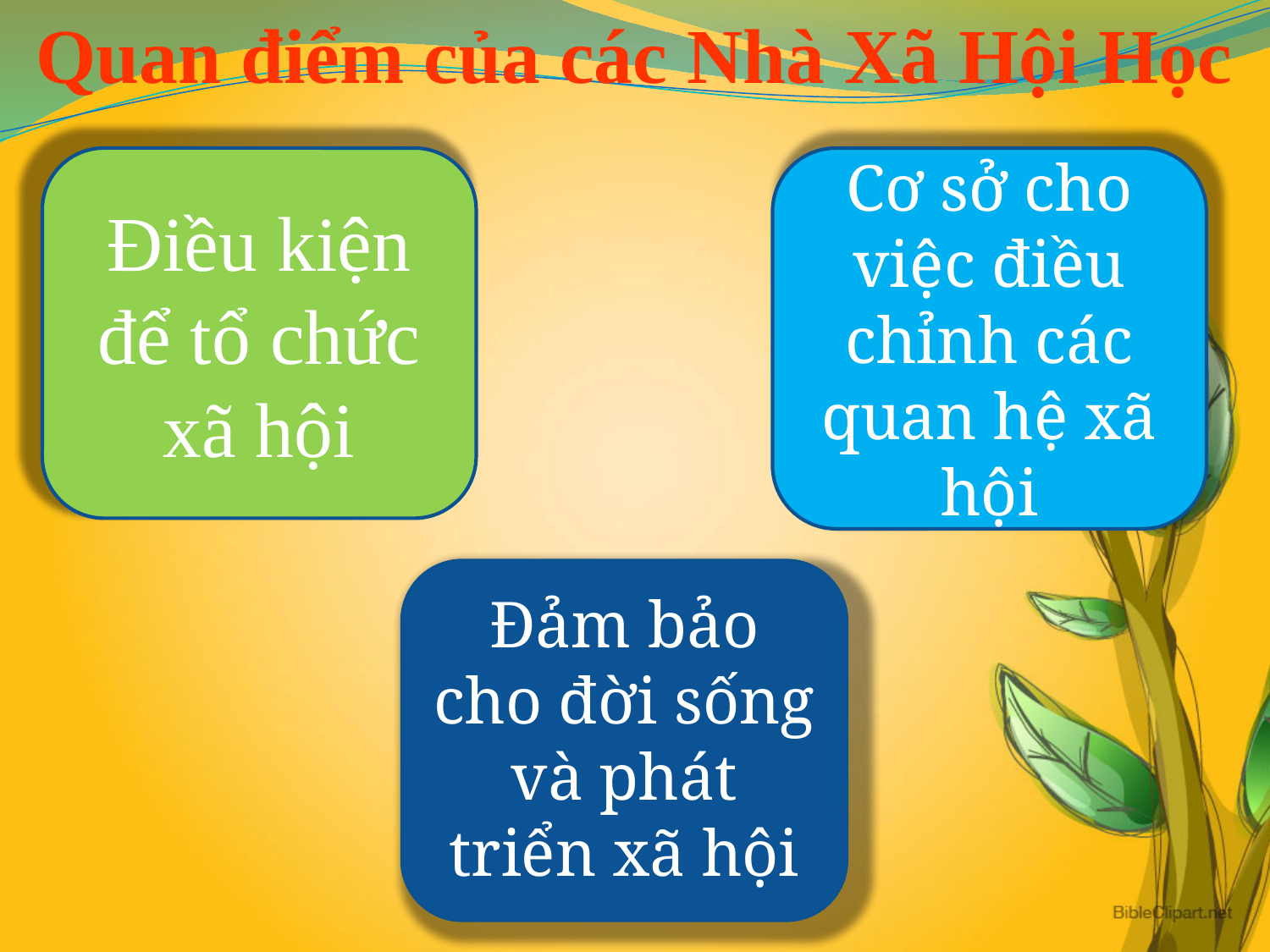

Quan điểm của các Nhà Xã Hội Học
Điều kiện để tổ chức xã hội
Cơ sở cho việc điều chỉnh các quan hệ xã hội
Đảm bảo cho đời sống và phát triển xã hội